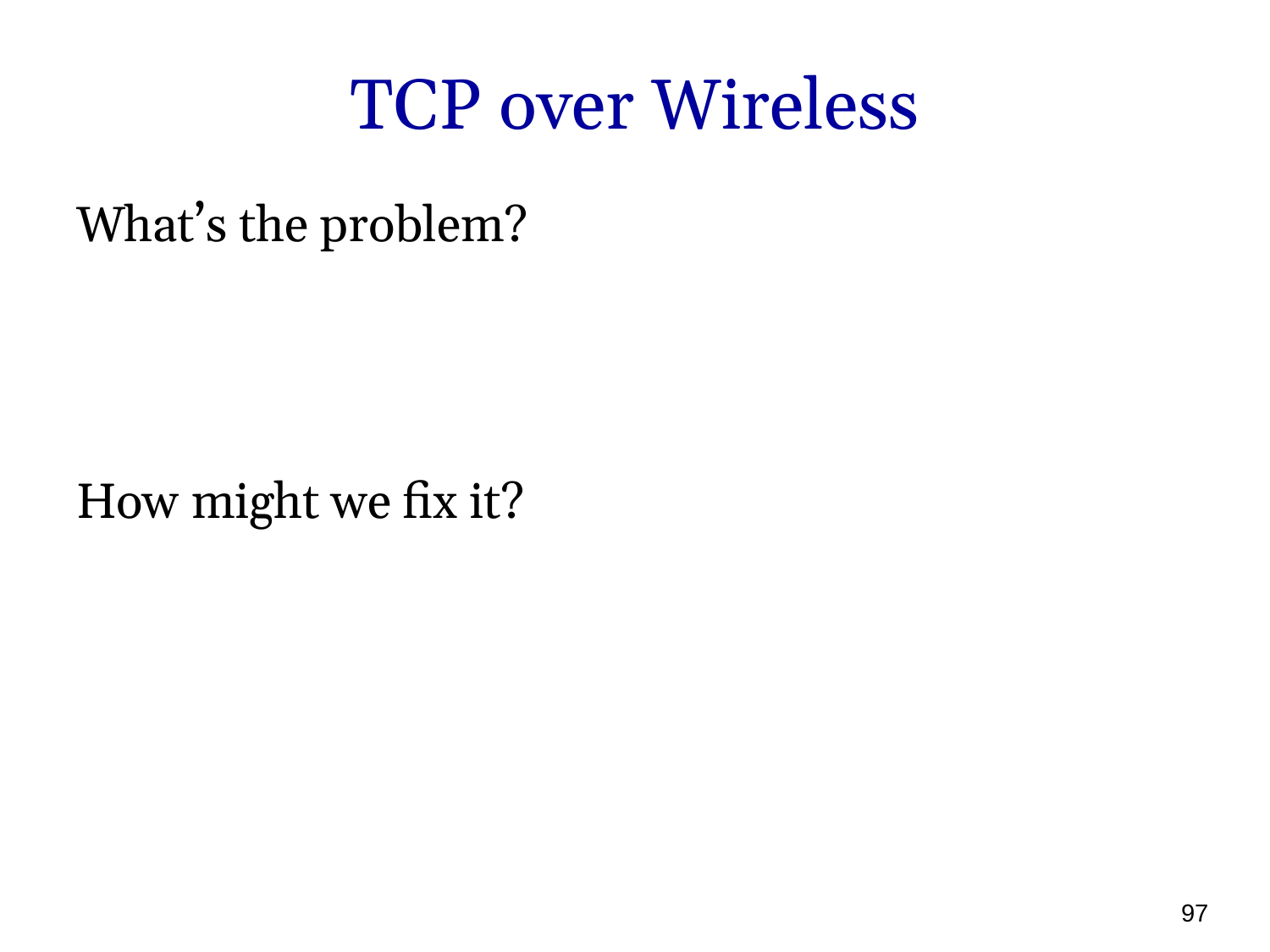

# TCP over Wireless
What’s the problem?

How might we fix it?
97